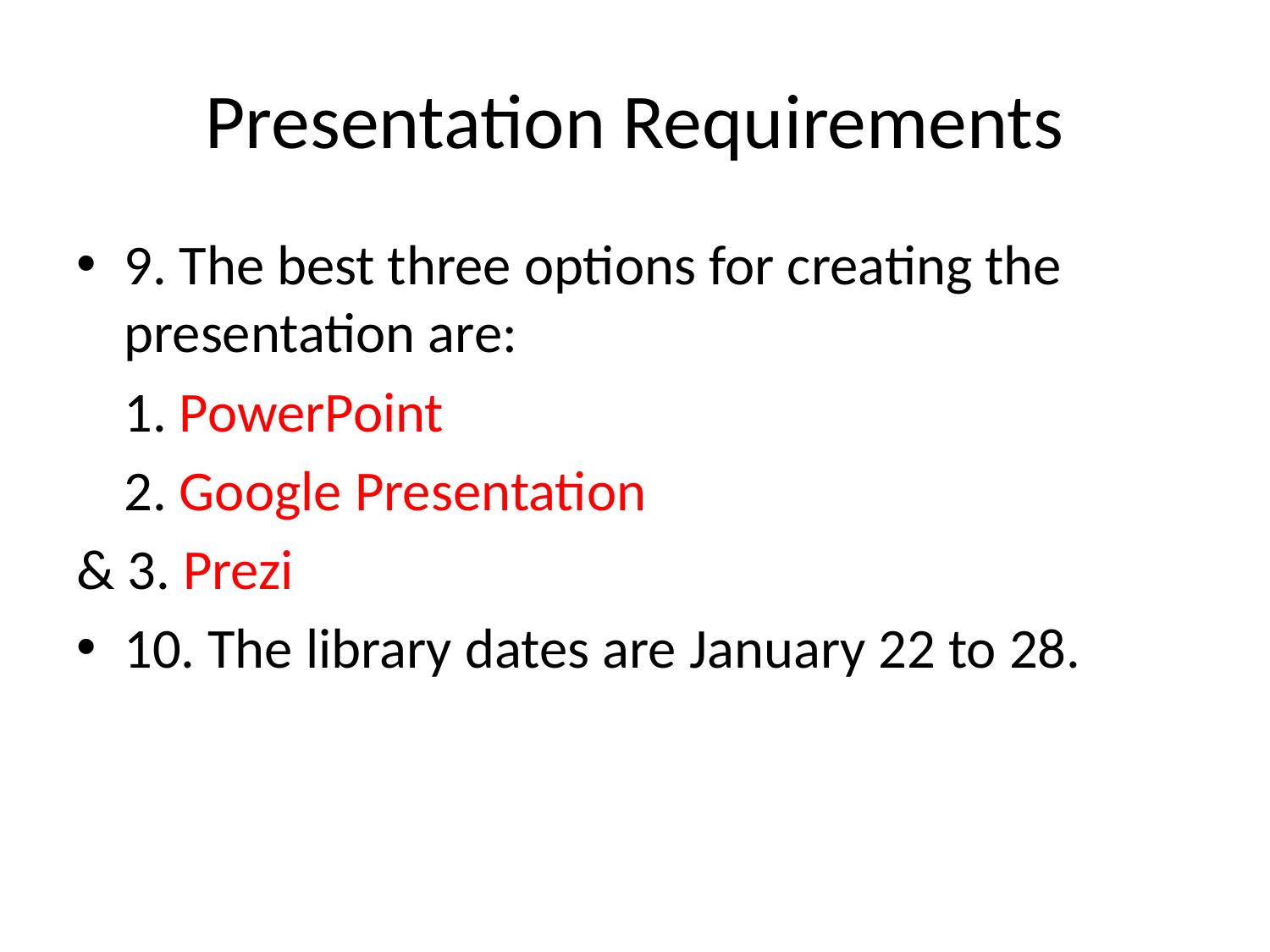

# Presentation Requirements
9. The best three options for creating the presentation are:
	1. PowerPoint
	2. Google Presentation
& 3. Prezi
10. The library dates are January 22 to 28.